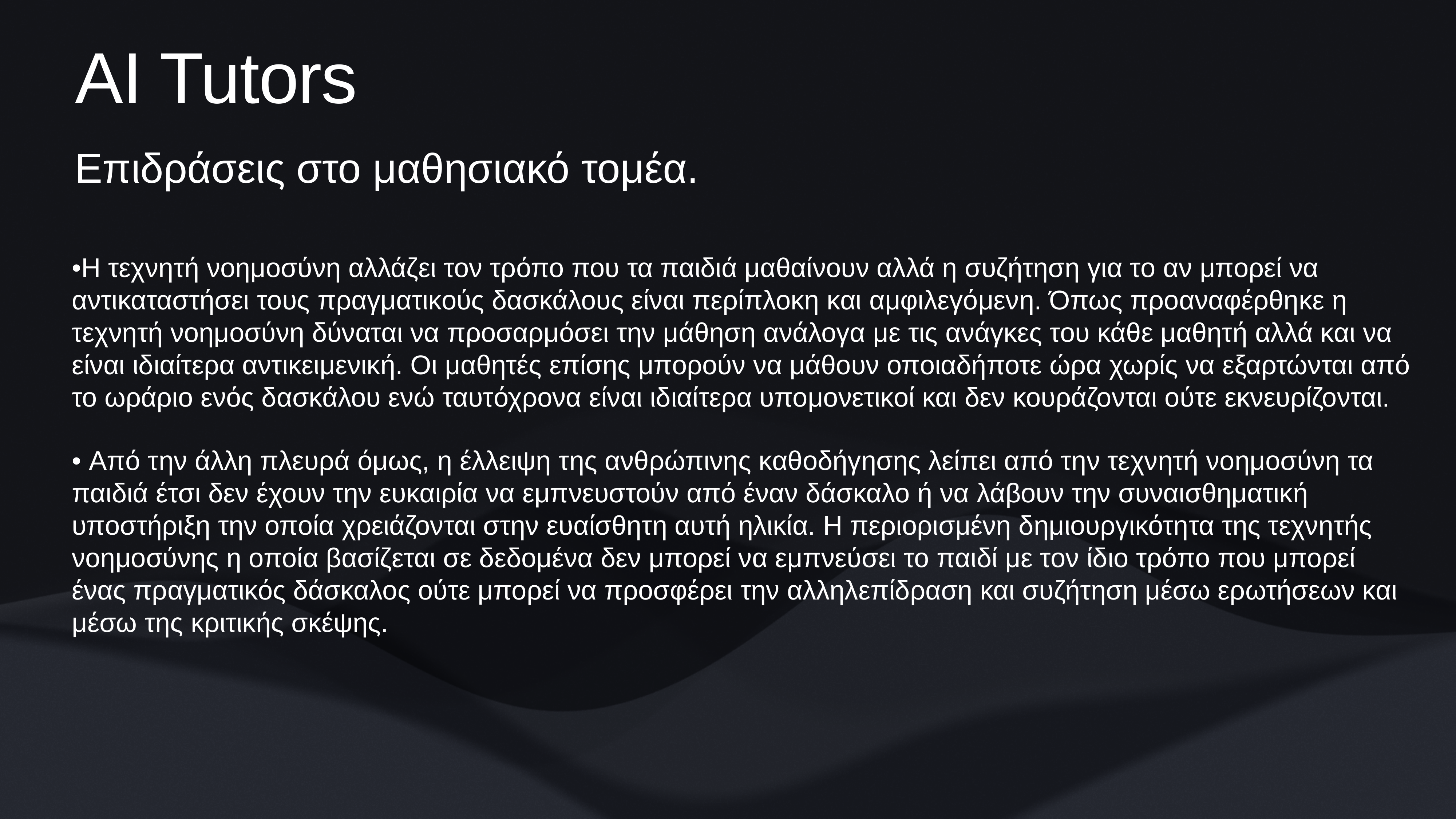

# AI Tutors
Επιδράσεις στο μαθησιακό τομέα.
•Η τεχνητή νοημοσύνη αλλάζει τον τρόπο που τα παιδιά μαθαίνουν αλλά η συζήτηση για το αν μπορεί να αντικαταστήσει τους πραγματικούς δασκάλους είναι περίπλοκη και αμφιλεγόμενη. Όπως προαναφέρθηκε η τεχνητή νοημοσύνη δύναται να προσαρμόσει την μάθηση ανάλογα με τις ανάγκες του κάθε μαθητή αλλά και να είναι ιδιαίτερα αντικειμενική. Οι μαθητές επίσης μπορούν να μάθουν οποιαδήποτε ώρα χωρίς να εξαρτώνται από το ωράριο ενός δασκάλου ενώ ταυτόχρονα είναι ιδιαίτερα υπομονετικοί και δεν κουράζονται ούτε εκνευρίζονται.
• Από την άλλη πλευρά όμως, η έλλειψη της ανθρώπινης καθοδήγησης λείπει από την τεχνητή νοημοσύνη τα παιδιά έτσι δεν έχουν την ευκαιρία να εμπνευστούν από έναν δάσκαλο ή να λάβουν την συναισθηματική υποστήριξη την οποία χρειάζονται στην ευαίσθητη αυτή ηλικία. Η περιορισμένη δημιουργικότητα της τεχνητής νοημοσύνης η οποία βασίζεται σε δεδομένα δεν μπορεί να εμπνεύσει το παιδί με τον ίδιο τρόπο που μπορεί ένας πραγματικός δάσκαλος ούτε μπορεί να προσφέρει την αλληλεπίδραση και συζήτηση μέσω ερωτήσεων και μέσω της κριτικής σκέψης.